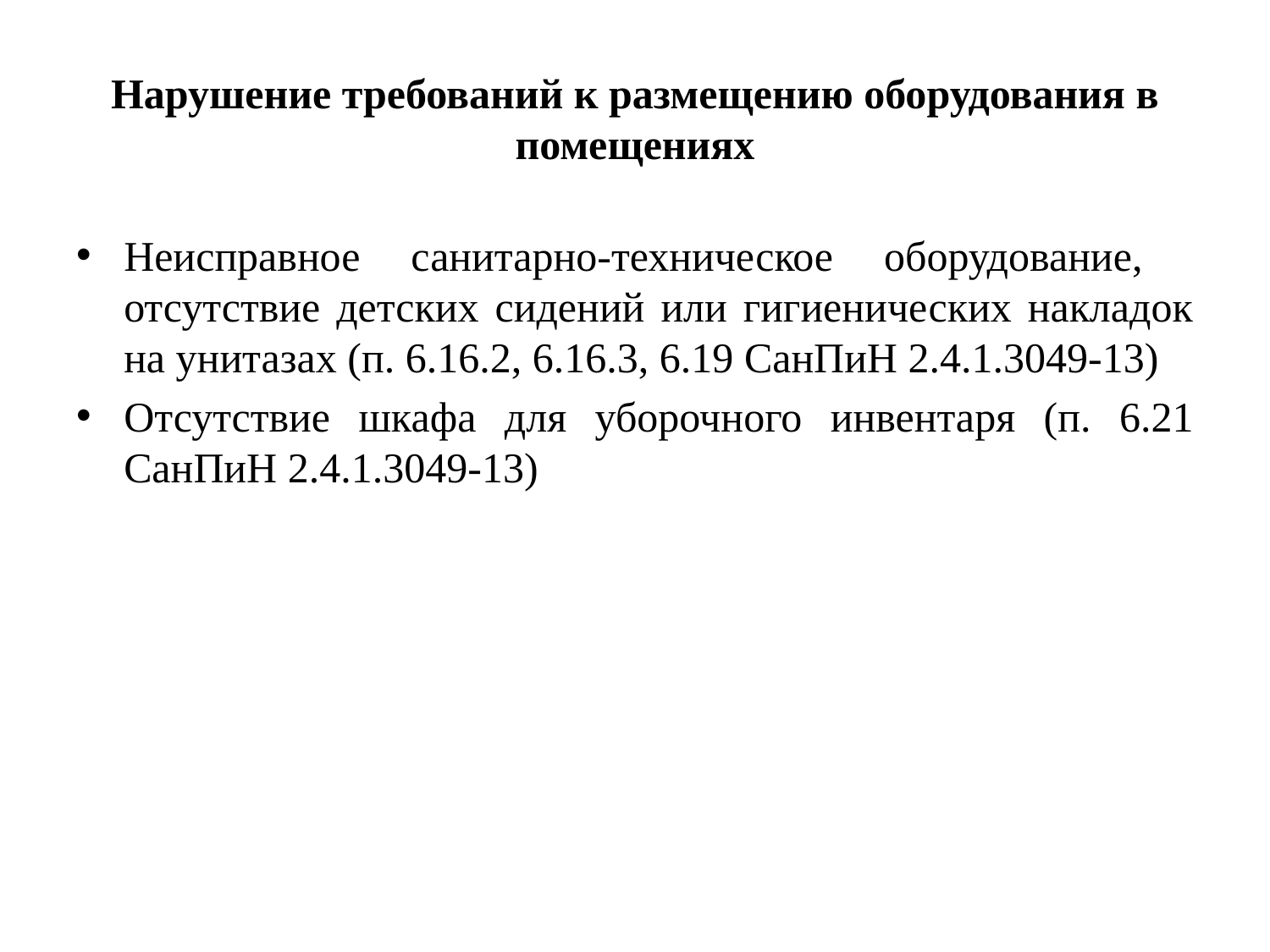

# Нарушение требований к размещению оборудования в помещениях
Неисправное санитарно-техническое оборудование,  отсутствие детских сидений или гигиенических накладок на унитазах (п. 6.16.2, 6.16.3, 6.19 СанПиН 2.4.1.3049-13)
Отсутствие шкафа для уборочного инвентаря (п. 6.21 СанПиН 2.4.1.3049-13)